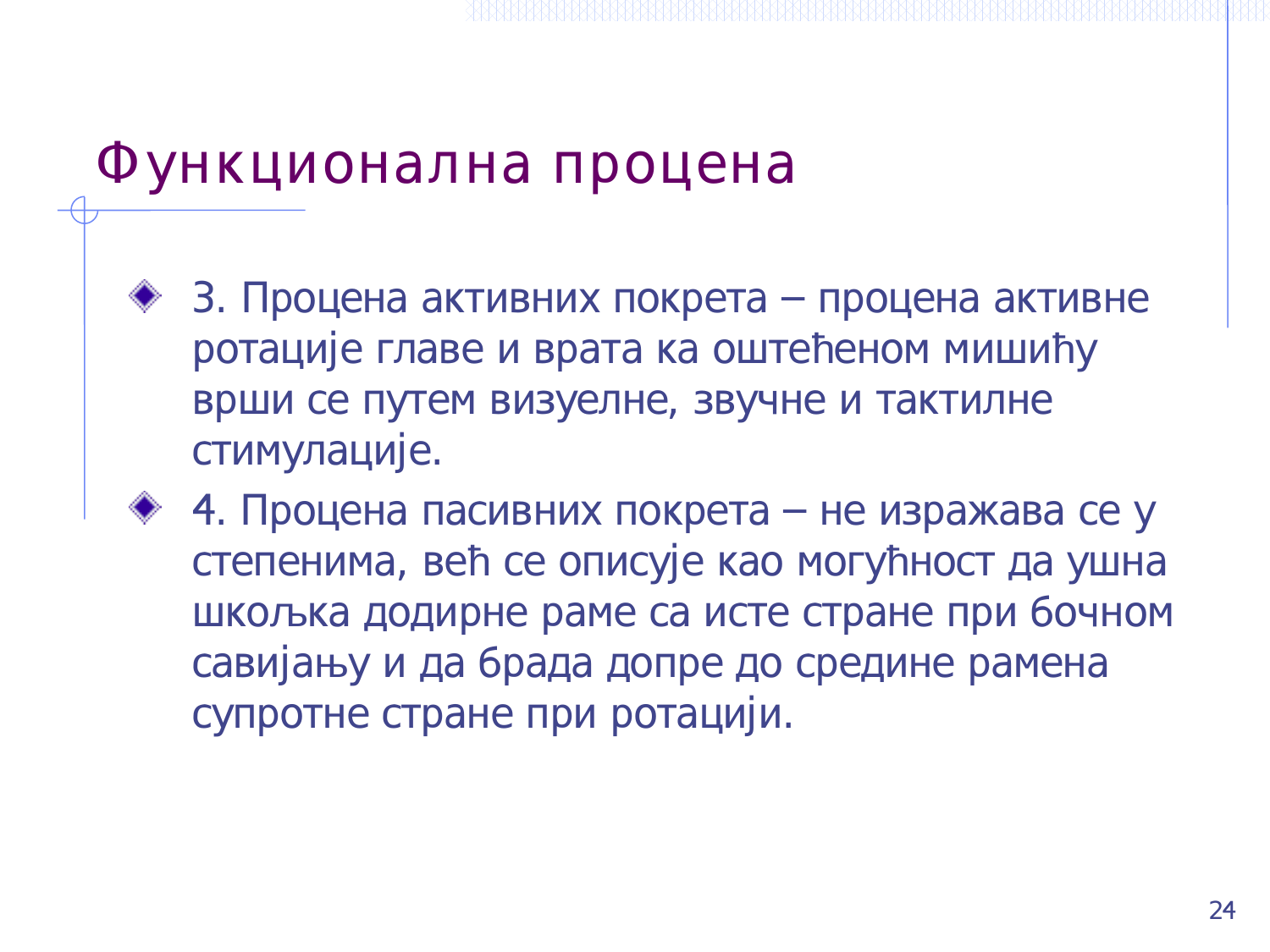

# Функционална процена
3. Процена активних покрета – процена активне ротације главе и врата ка оштећеном мишићу врши се путем визуелне, звучне и тактилне стимулације.
4. Процена пасивних покрета – не изражава се у степенима, већ се описује као могућност да ушна шкољка додирне раме са исте стране при бочном савијању и да брада допре до средине рамена супротне стране при ротацији.
24